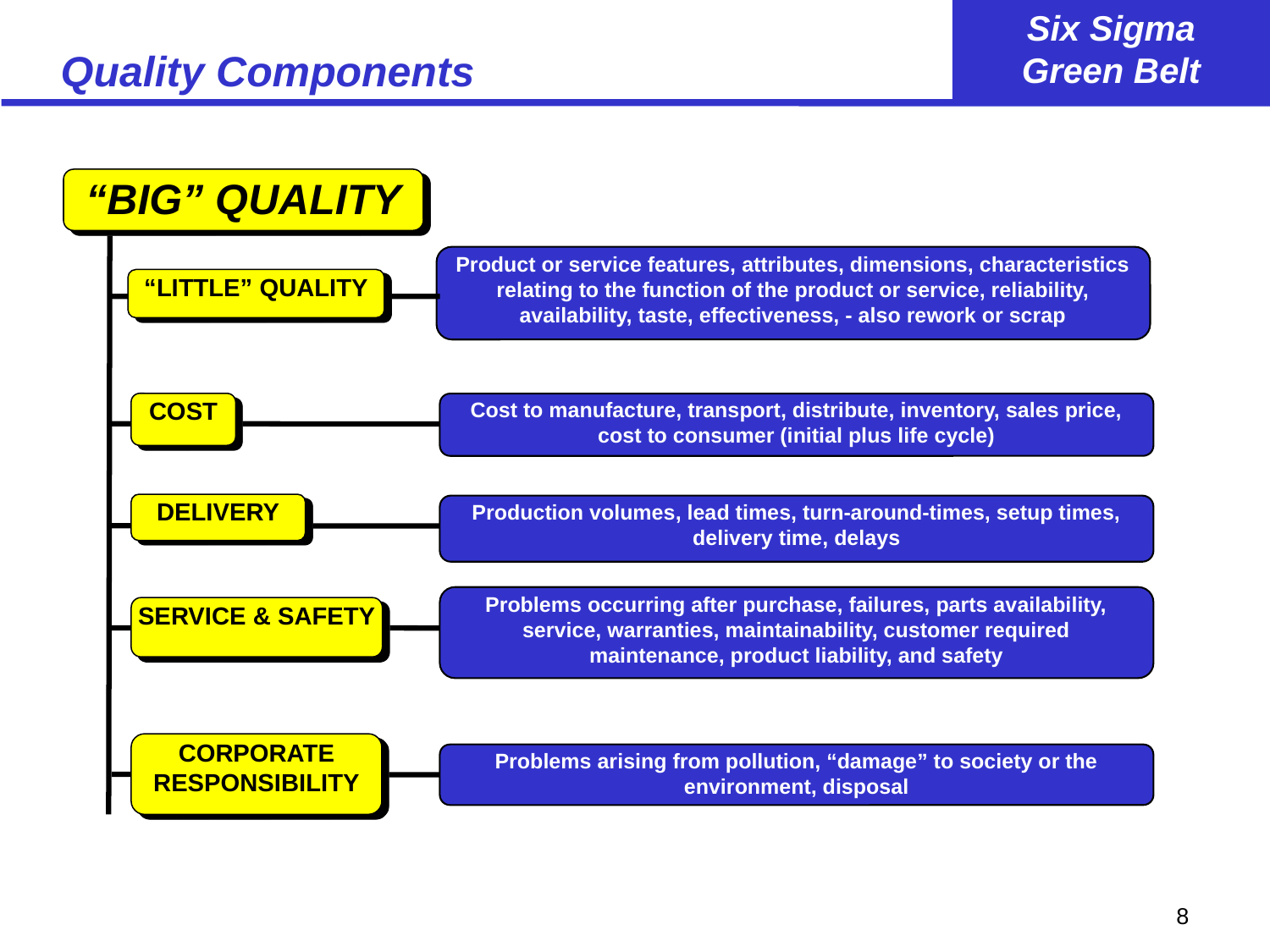

# Quality Components
“BIG” QUALITY

Product or service features, attributes, dimensions, characteristics relating to the function of the product or service, reliability, availability, taste, effectiveness, - also rework or scrap
“LITTLE” QUALITY

COST
Cost to manufacture, transport, distribute, inventory, sales price, cost to consumer (initial plus life cycle)

DELIVERY
Production volumes, lead times, turn-around-times, setup times, delivery time, delays

Problems occurring after purchase, failures, parts availability, service, warranties, maintainability, customer required maintenance, product liability, and safety
SERVICE & SAFETY

CORPORATE RESPONSIBILITY
Problems arising from pollution, “damage” to society or the environment, disposal